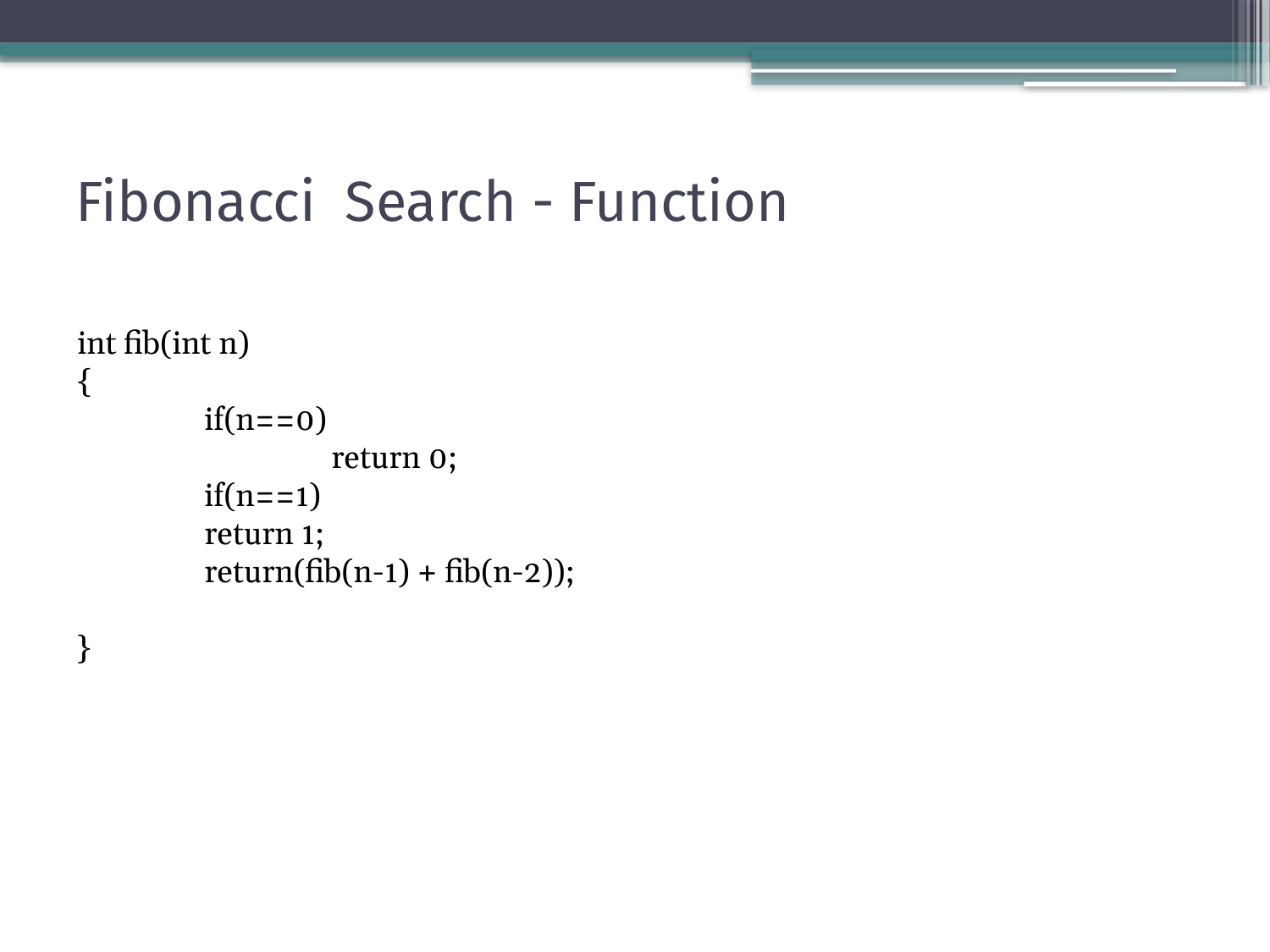

Fibonacci  Search - Function

int fib(int n)
{
	if(n==0)
		return 0;
	if(n==1)
    	return 1;
	return(fib(n-1) + fib(n-2));

}